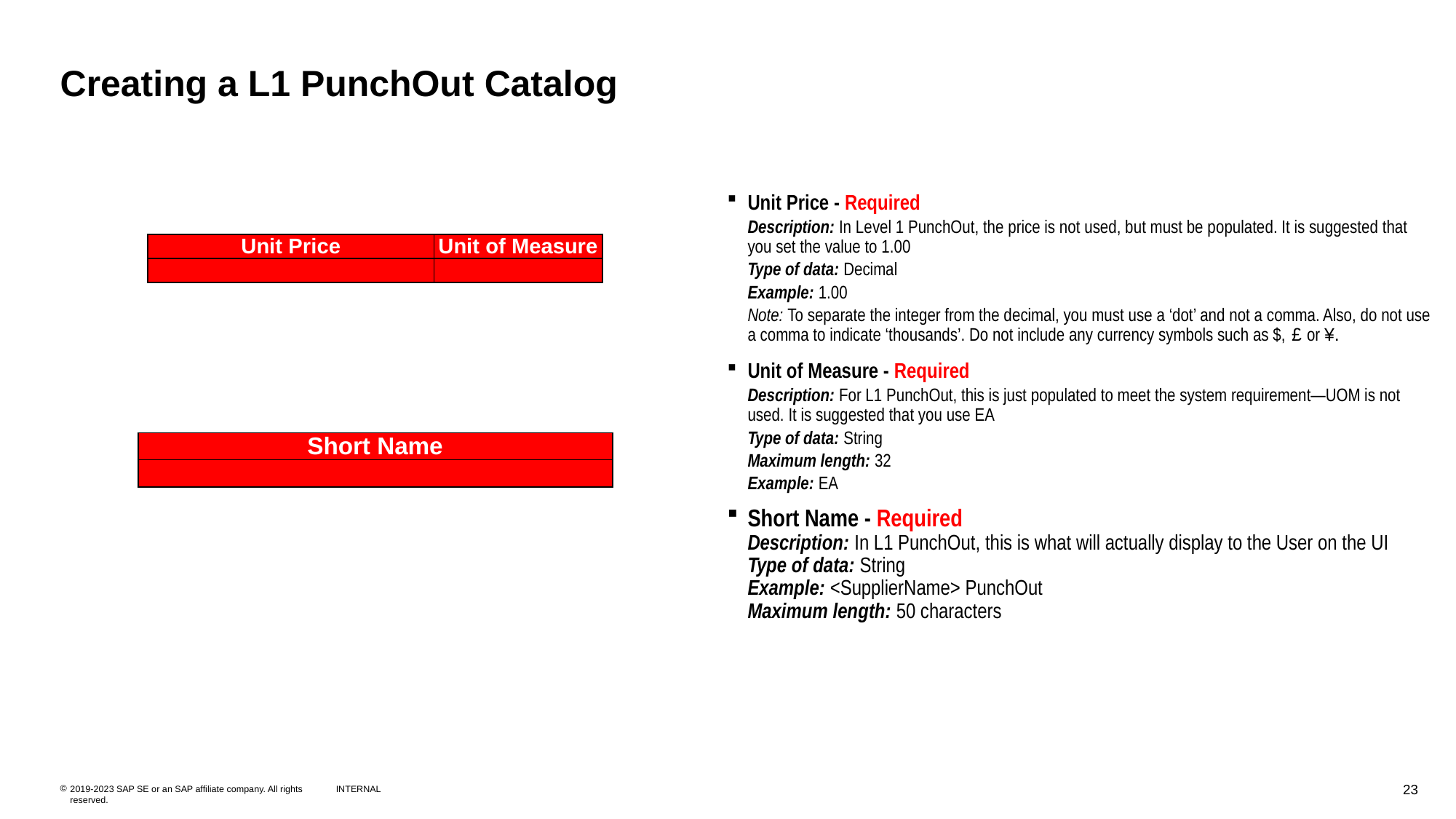

# Creating a L1 PunchOut Catalog
Unit Price - Required
Description: In Level 1 PunchOut, the price is not used, but must be populated. It is suggested that you set the value to 1.00
Type of data: Decimal
Example: 1.00
Note: To separate the integer from the decimal, you must use a ‘dot’ and not a comma. Also, do not use a comma to indicate ‘thousands’. Do not include any currency symbols such as $, £ or ¥.
Unit of Measure - Required
Description: For L1 PunchOut, this is just populated to meet the system requirement—UOM is not used. It is suggested that you use EA
Type of data: String
Maximum length: 32
Example: EA
Short Name - Required
Description: In L1 PunchOut, this is what will actually display to the User on the UI
Type of data: String
Example: <SupplierName> PunchOut
Maximum length: 50 characters

| Unit Price | Unit of Measure |
| --- | --- |
|  |  |
| Short Name |
| --- |
|  |